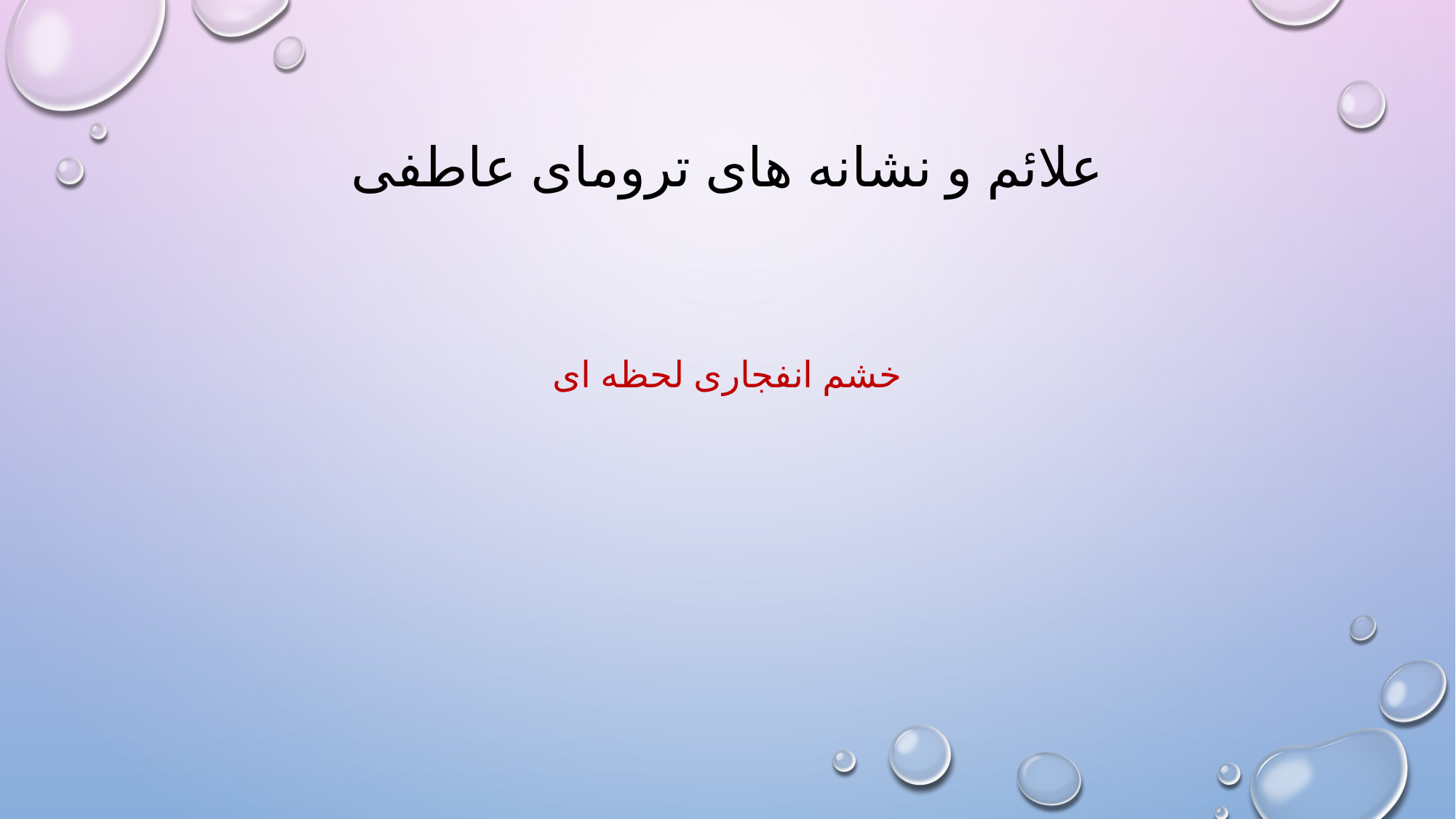

# علائم و نشانه های ترومای عاطفی
خشم انفجاری لحظه ای